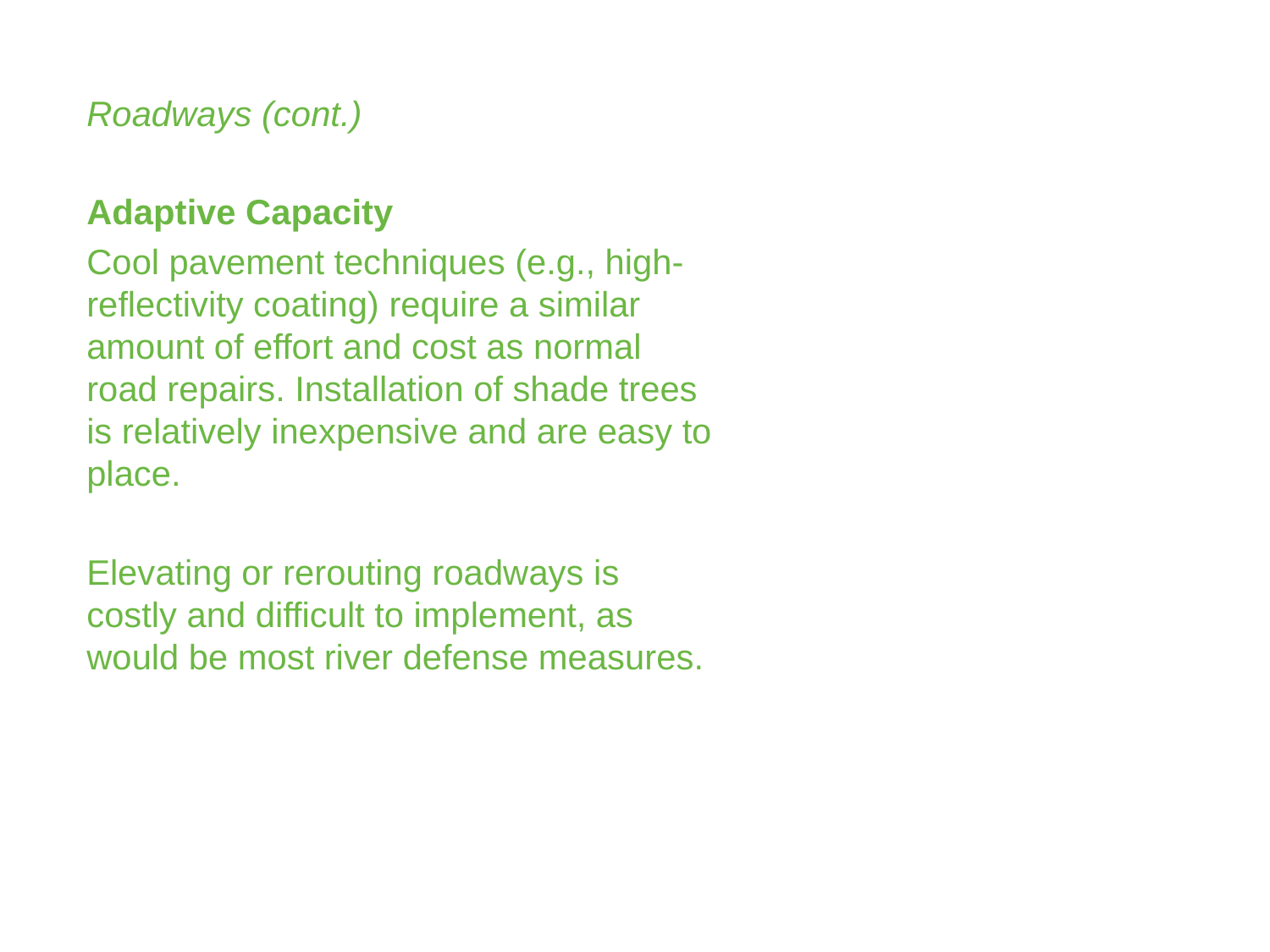

Roadways (cont.)

Adaptive Capacity
Cool pavement techniques (e.g., high-reflectivity coating) require a similar amount of effort and cost as normal road repairs. Installation of shade trees is relatively inexpensive and are easy to place.

Elevating or rerouting roadways is costly and difficult to implement, as would be most river defense measures.